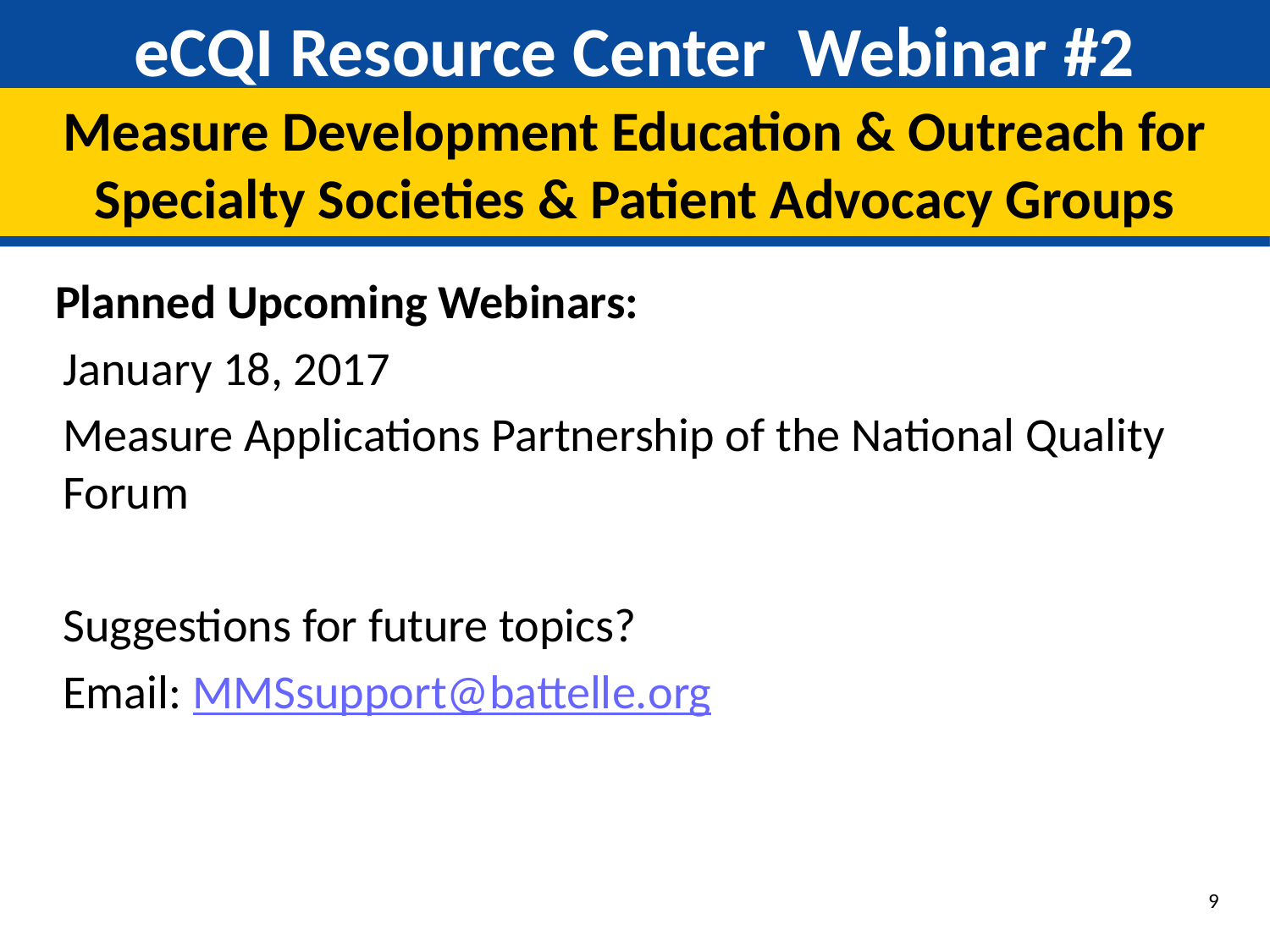

# eCQI Resource Center  Webinar #2
Measure Development Education & Outreach for Specialty Societies & Patient Advocacy Groups
Planned Upcoming Webinars:
January 18, 2017
Measure Applications Partnership of the National Quality Forum

Suggestions for future topics?
Email: MMSsupport@battelle.org